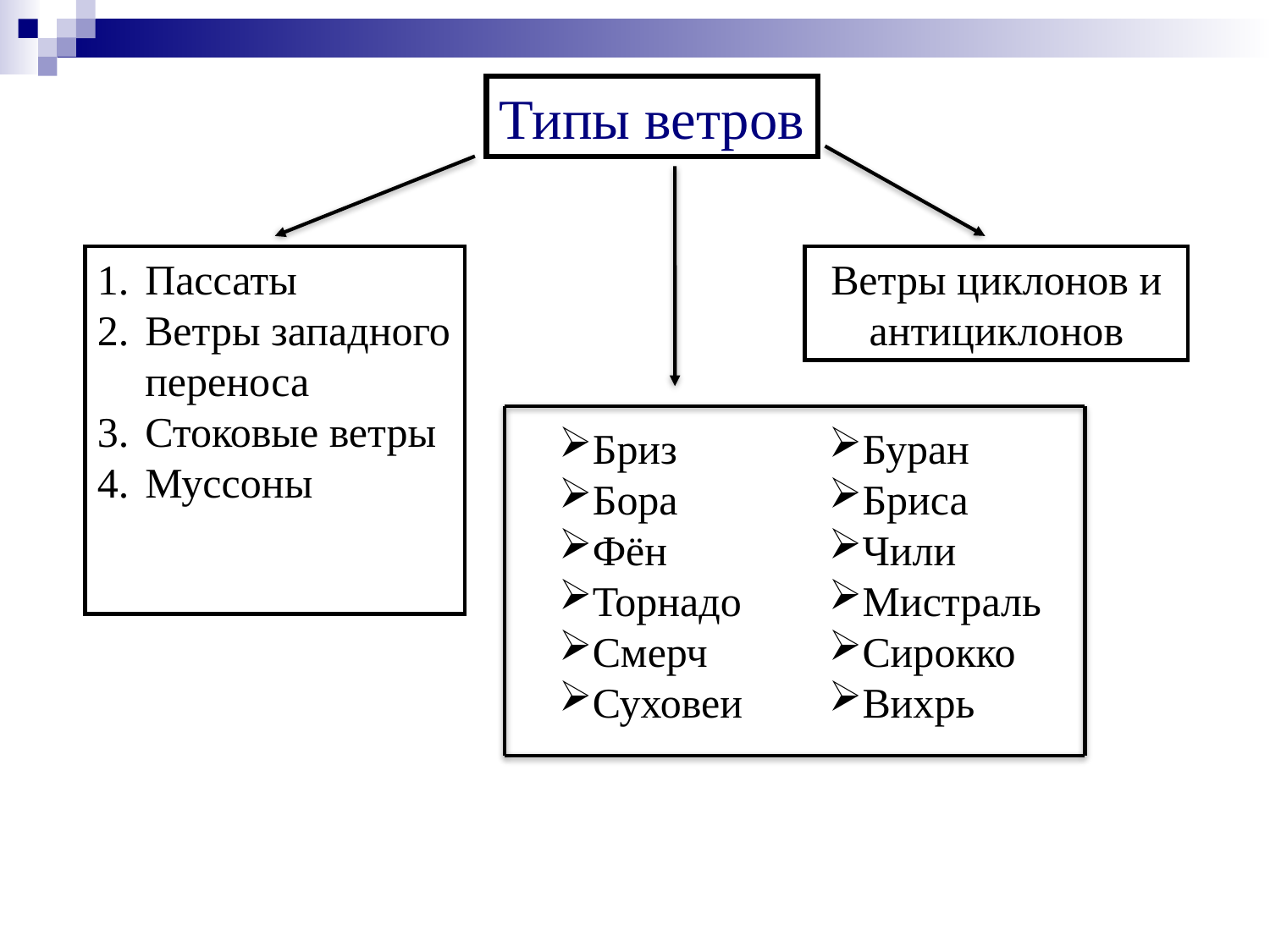

Типы ветров

Пассаты
Ветры западного переноса
Стоковые ветры
Муссоны

Ветры циклонов и антициклонов
Бриз
Бора
Фён
Торнадо
Смерч
Суховеи

Буран
Бриса
Чили
Мистраль
Сирокко
Вихрь